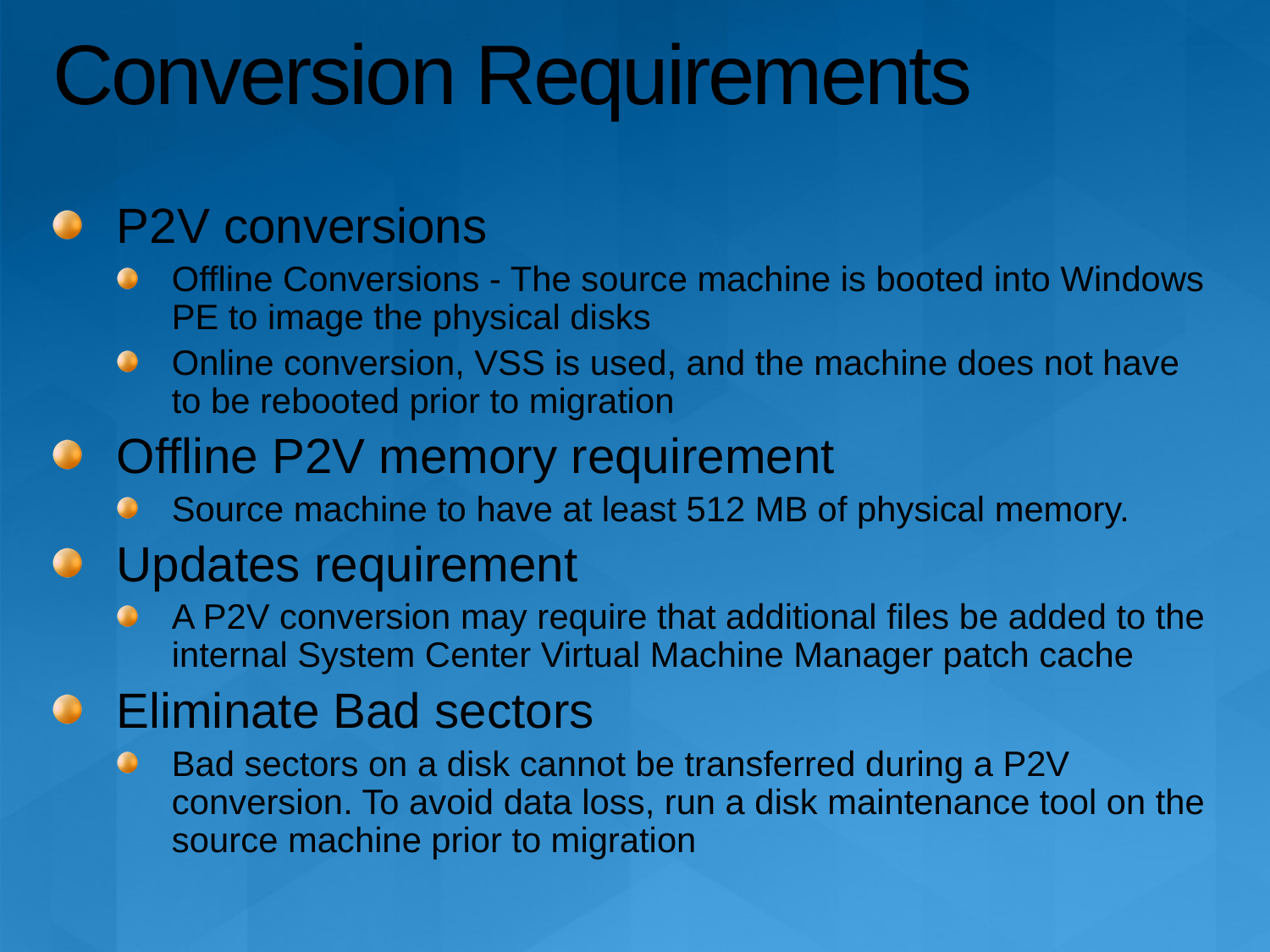

# Conversion Requirements
P2V conversions
Offline Conversions - The source machine is booted into Windows PE to image the physical disks
Online conversion, VSS is used, and the machine does not have to be rebooted prior to migration
Offline P2V memory requirement
Source machine to have at least 512 MB of physical memory.
Updates requirement
A P2V conversion may require that additional files be added to the internal System Center Virtual Machine Manager patch cache
Eliminate Bad sectors
Bad sectors on a disk cannot be transferred during a P2V conversion. To avoid data loss, run a disk maintenance tool on the source machine prior to migration